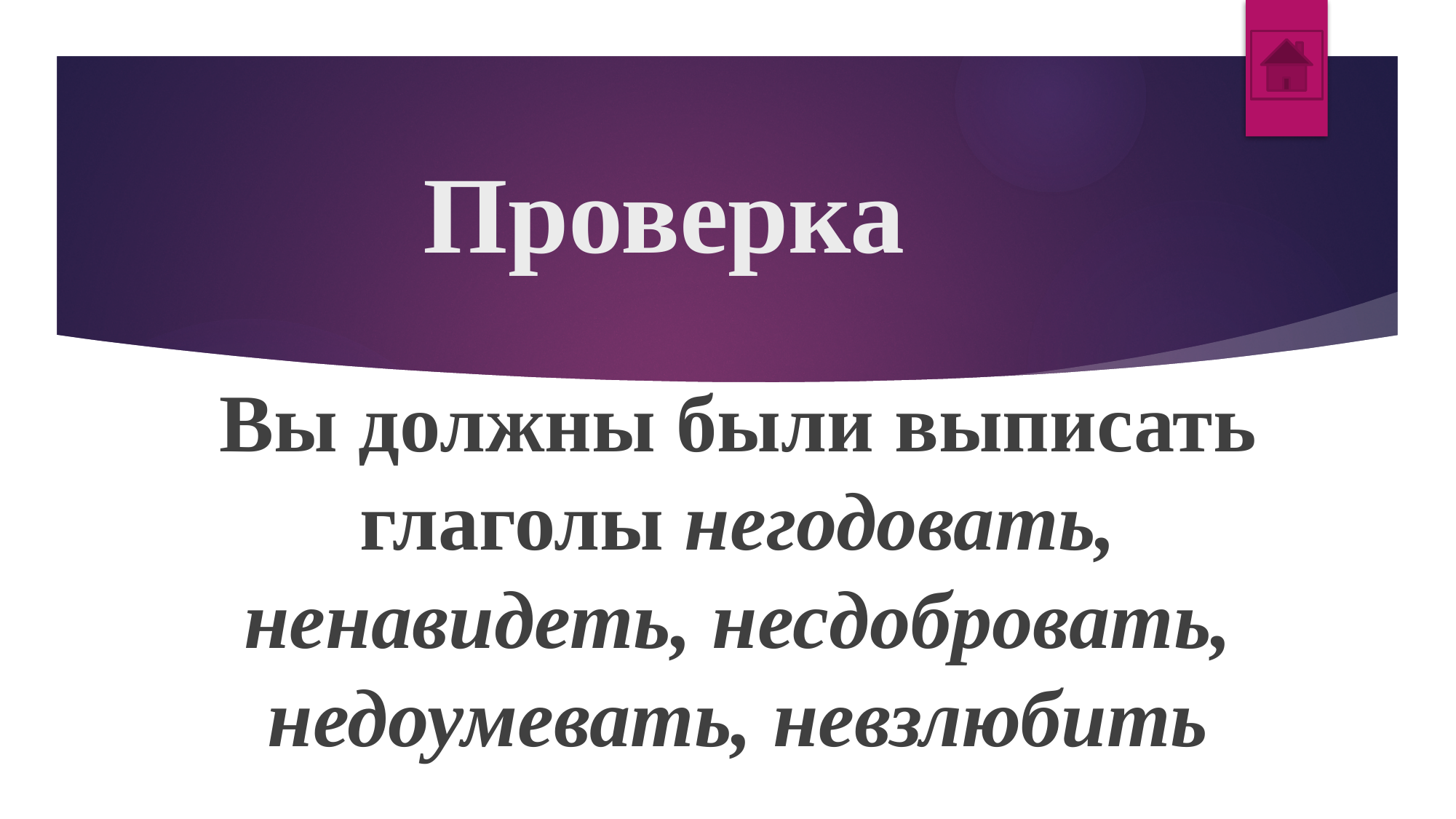

# Проверка
Вы должны были выписать глаголы негодовать, ненавидеть, несдобровать, недоумевать, невзлюбить